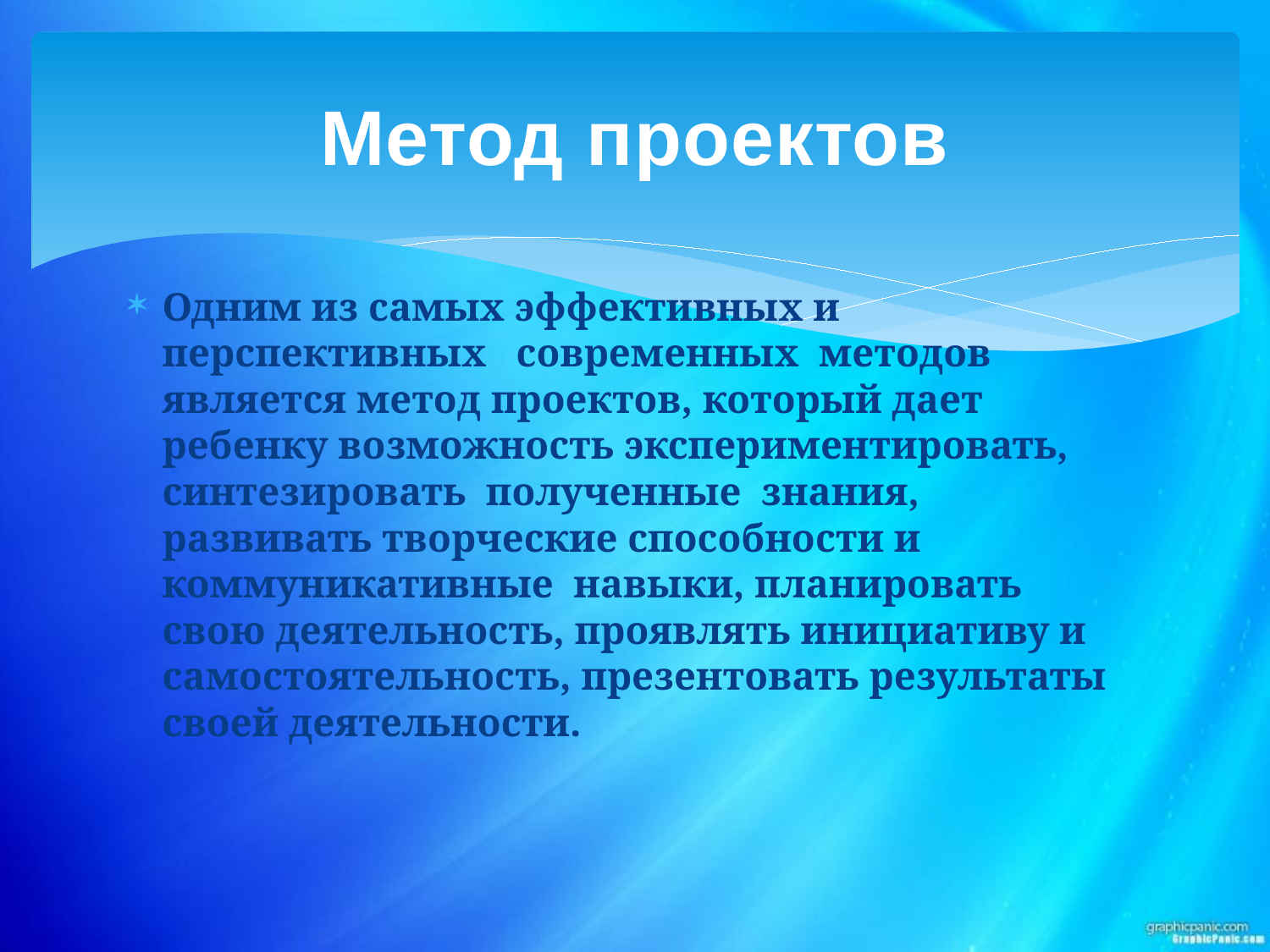

# Метод проектов
Одним из самых эффективных и перспективных   современных  методов  является метод проектов, который дает ребенку возможность экспериментировать, синтезировать  полученные  знания, развивать творческие способности и коммуникативные  навыки, планировать свою деятельность, проявлять инициативу и самостоятельность, презентовать результаты своей деятельности.